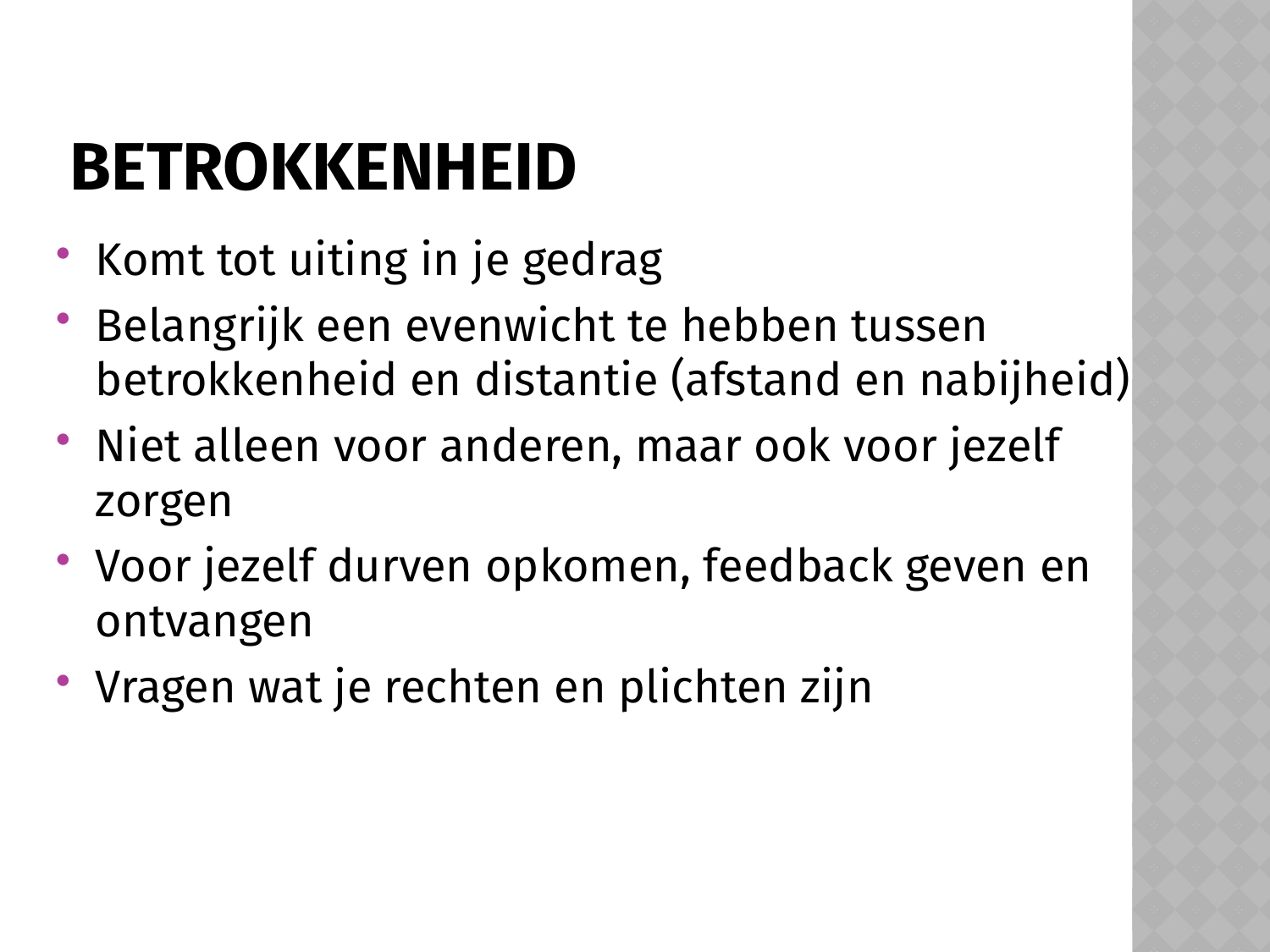

# Betrokkenheid
Komt tot uiting in je gedrag
Belangrijk een evenwicht te hebben tussen betrokkenheid en distantie (afstand en nabijheid)
Niet alleen voor anderen, maar ook voor jezelf zorgen
Voor jezelf durven opkomen, feedback geven en ontvangen
Vragen wat je rechten en plichten zijn